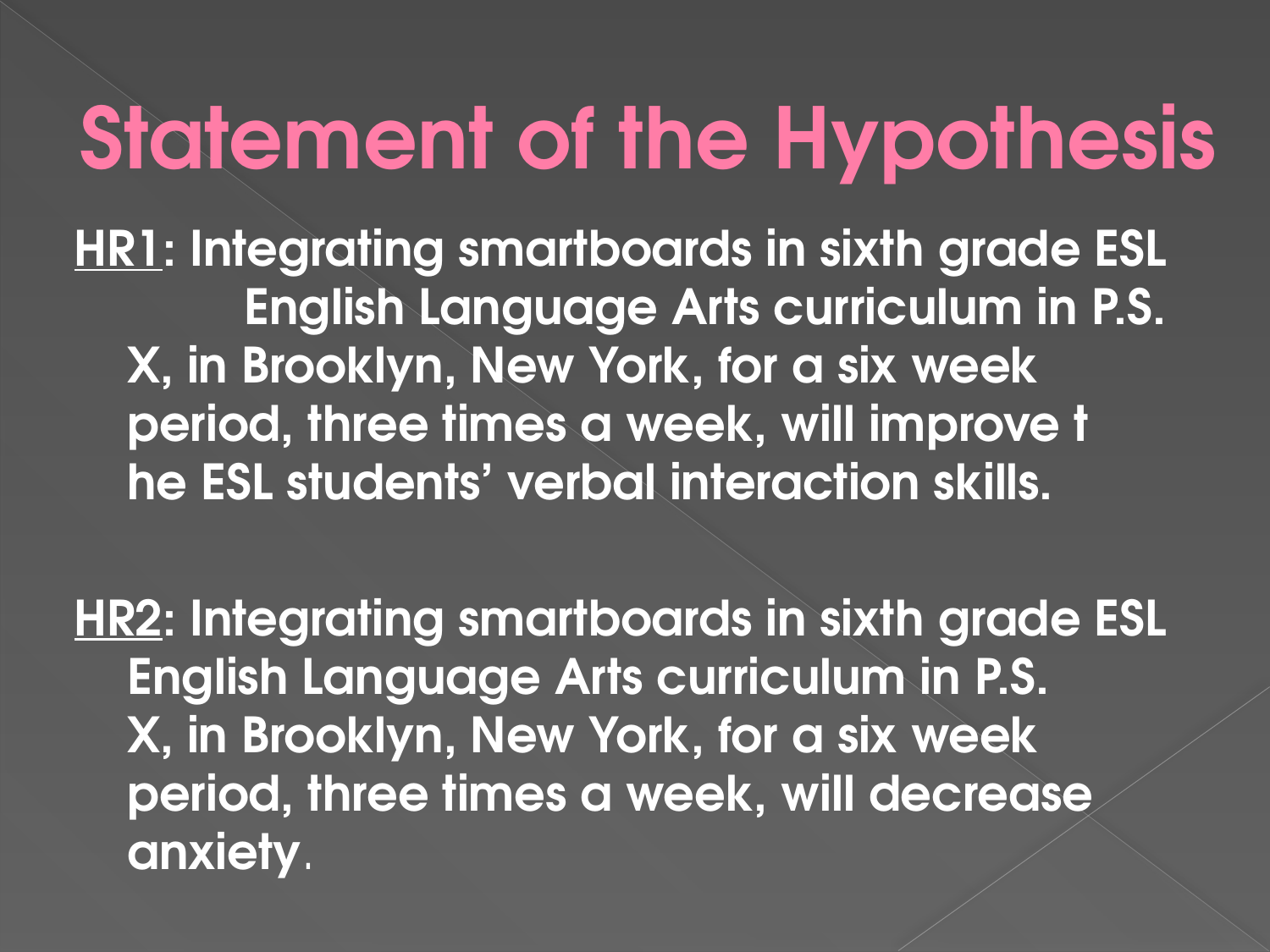

# Statement of the Hypothesis
HR1: Integrating smartboards in sixth grade ESL      	English Language Arts curriculum in P.S. 	X, in Brooklyn, New York, for a six week 	period, three times a week, will improve t	he ESL students’ verbal interaction skills.

HR2: Integrating smartboards in sixth grade ESL 	English Language Arts curriculum in P.S. 	X, in Brooklyn, New York, for a six week 	period, three times a week, will decrease 	anxiety.